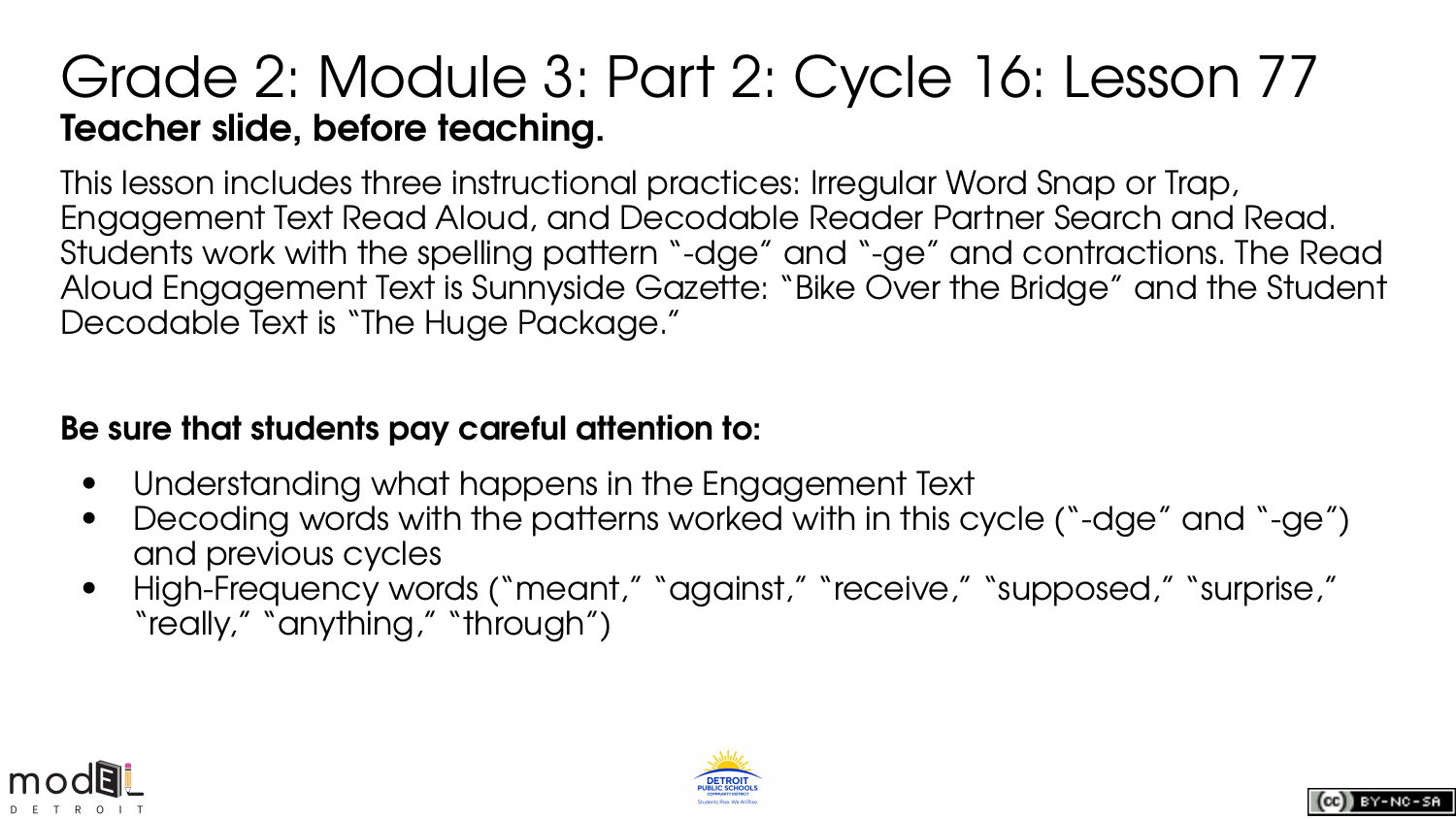

# Grade 2: Module 3: Part 2: Cycle 16: Lesson 77
Teacher slide, before teaching.
This lesson includes three instructional practices: Irregular Word Snap or Trap, Engagement Text Read Aloud, and Decodable Reader Partner Search and Read. Students work with the spelling pattern “-dge” and “-ge” and contractions. The Read Aloud Engagement Text is Sunnyside Gazette: “Bike Over the Bridge” and the Student Decodable Text is “The Huge Package.”

Be sure that students pay careful attention to:
Understanding what happens in the Engagement Text
Decoding words with the patterns worked with in this cycle (“-dge” and “-ge”) and previous cycles
High-Frequency words (“meant,” “against,” “receive,” “supposed,” “surprise,” “really,” “anything,” “through”)